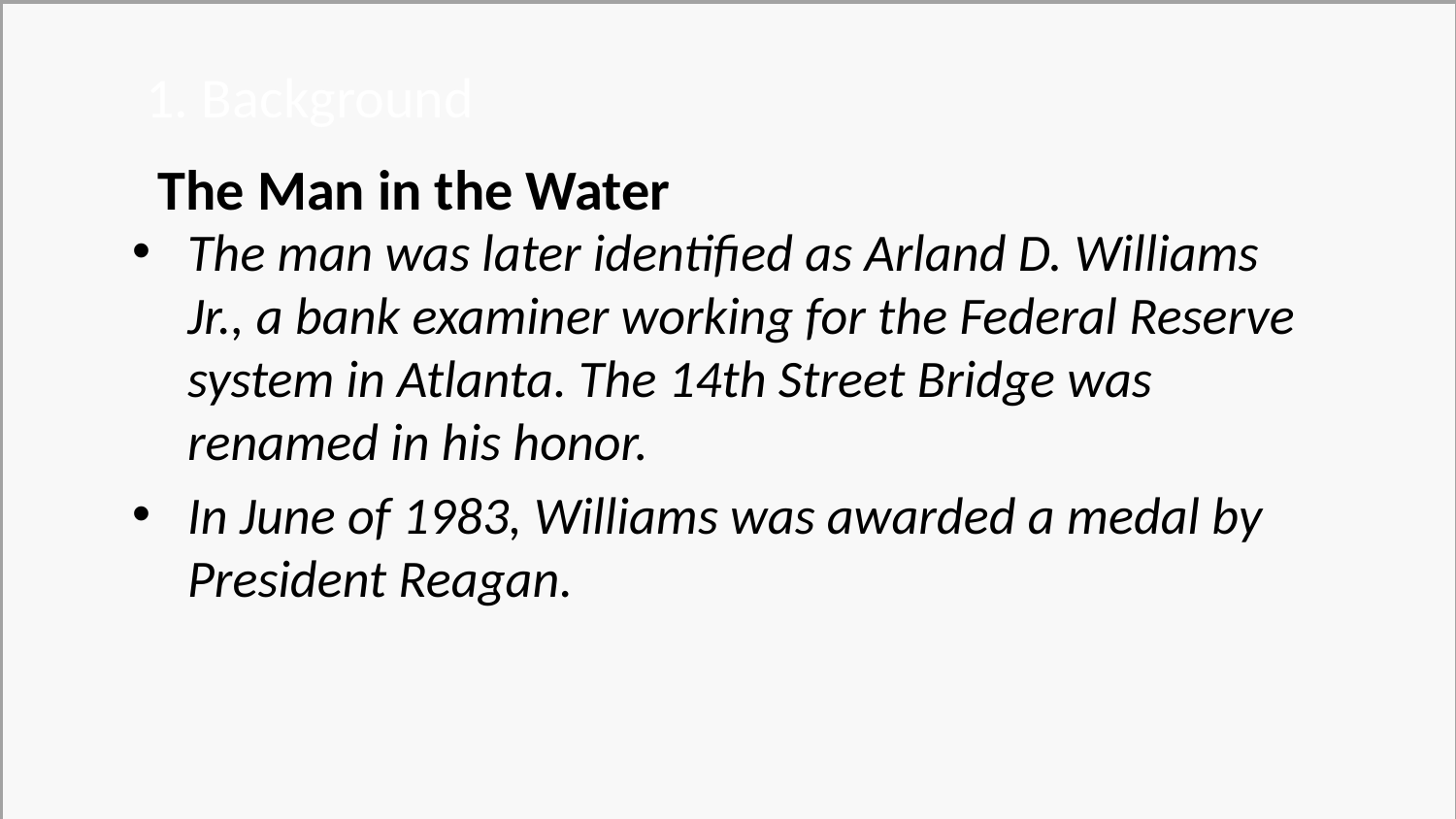

1. Background
The Man in the Water
The man was later identified as Arland D. Williams Jr., a bank examiner working for the Federal Reserve system in Atlanta. The 14th Street Bridge was renamed in his honor.
In June of 1983, Williams was awarded a medal by President Reagan.